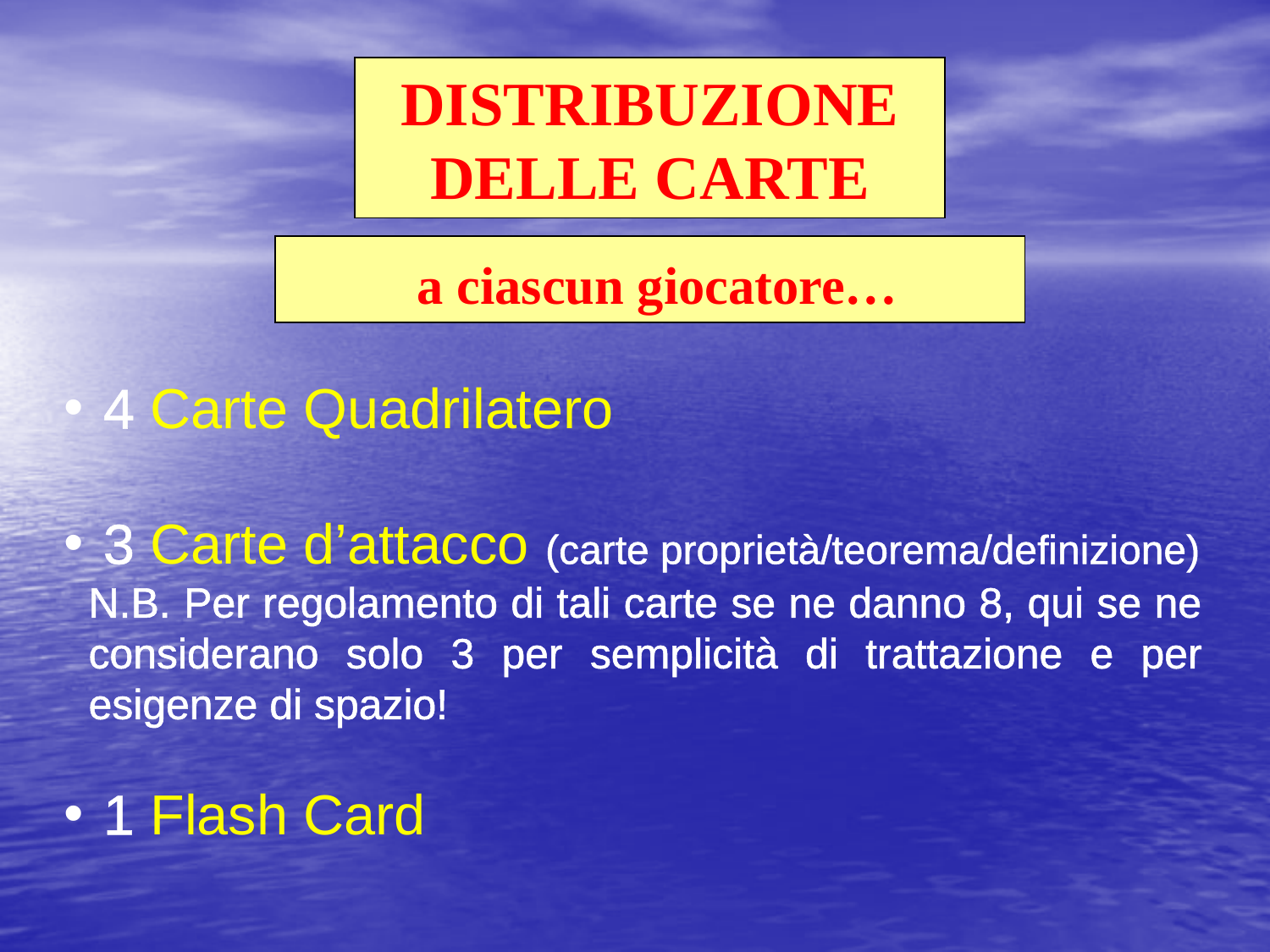

DISTRIBUZIONE DELLE CARTE
 a ciascun giocatore…
4 Carte Quadrilatero

3 Carte d’attacco (carte proprietà/teorema/definizione)
N.B. Per regolamento di tali carte se ne danno 8, qui se ne considerano solo 3 per semplicità di trattazione e per esigenze di spazio!

1 Flash Card